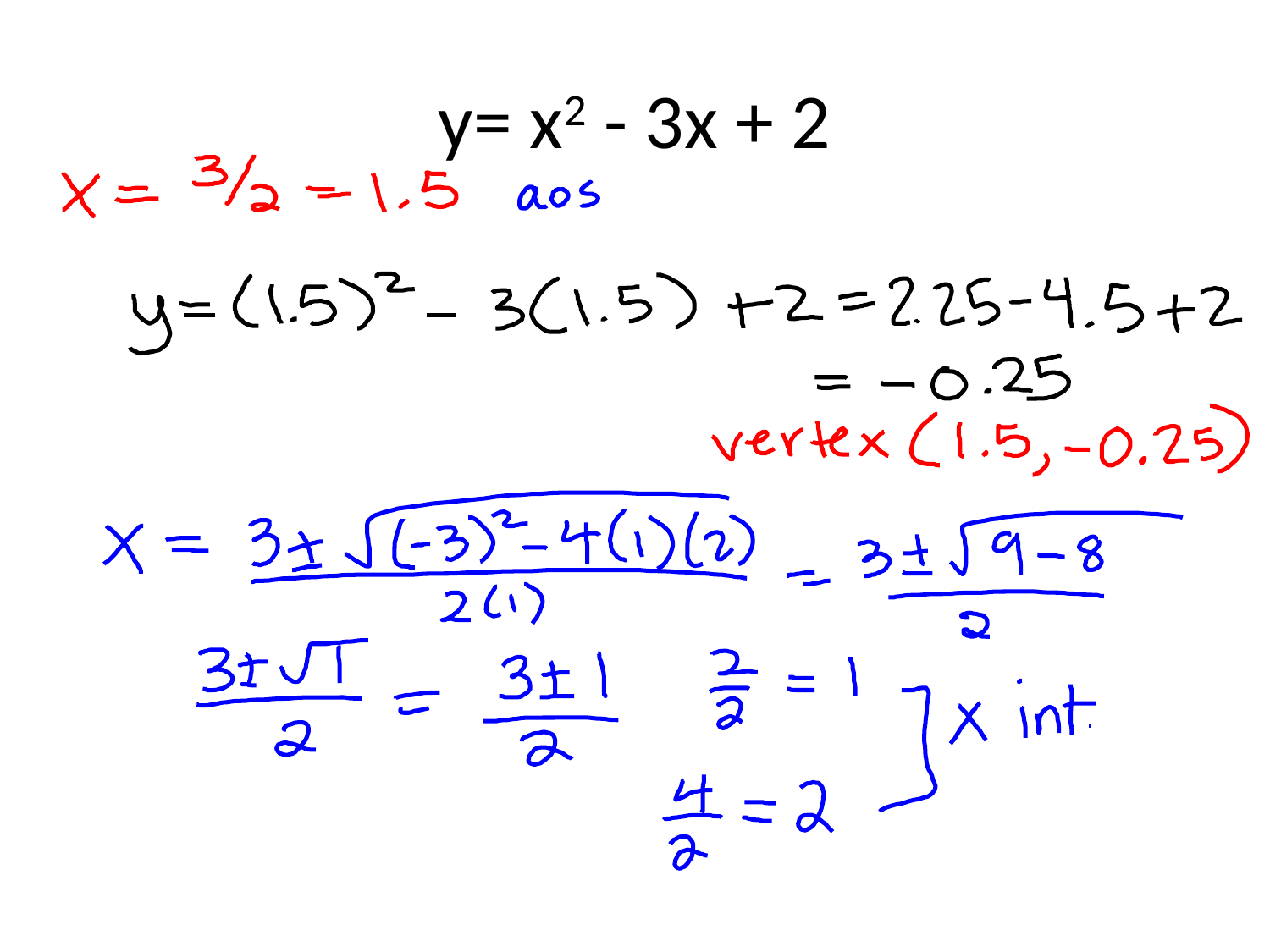

# y= x2 - 3x + 2